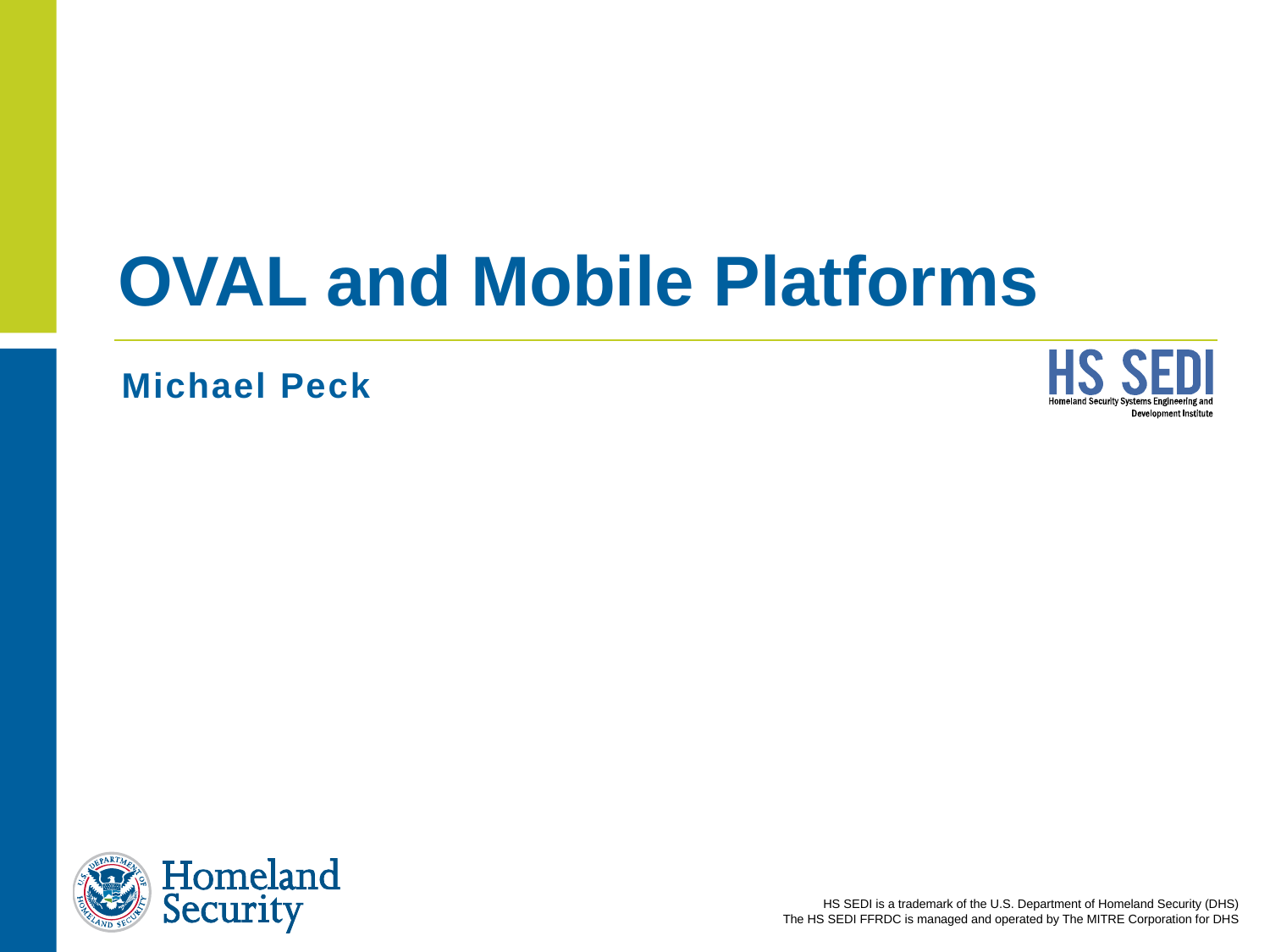

# OVAL and Mobile Platforms
Michael Peck